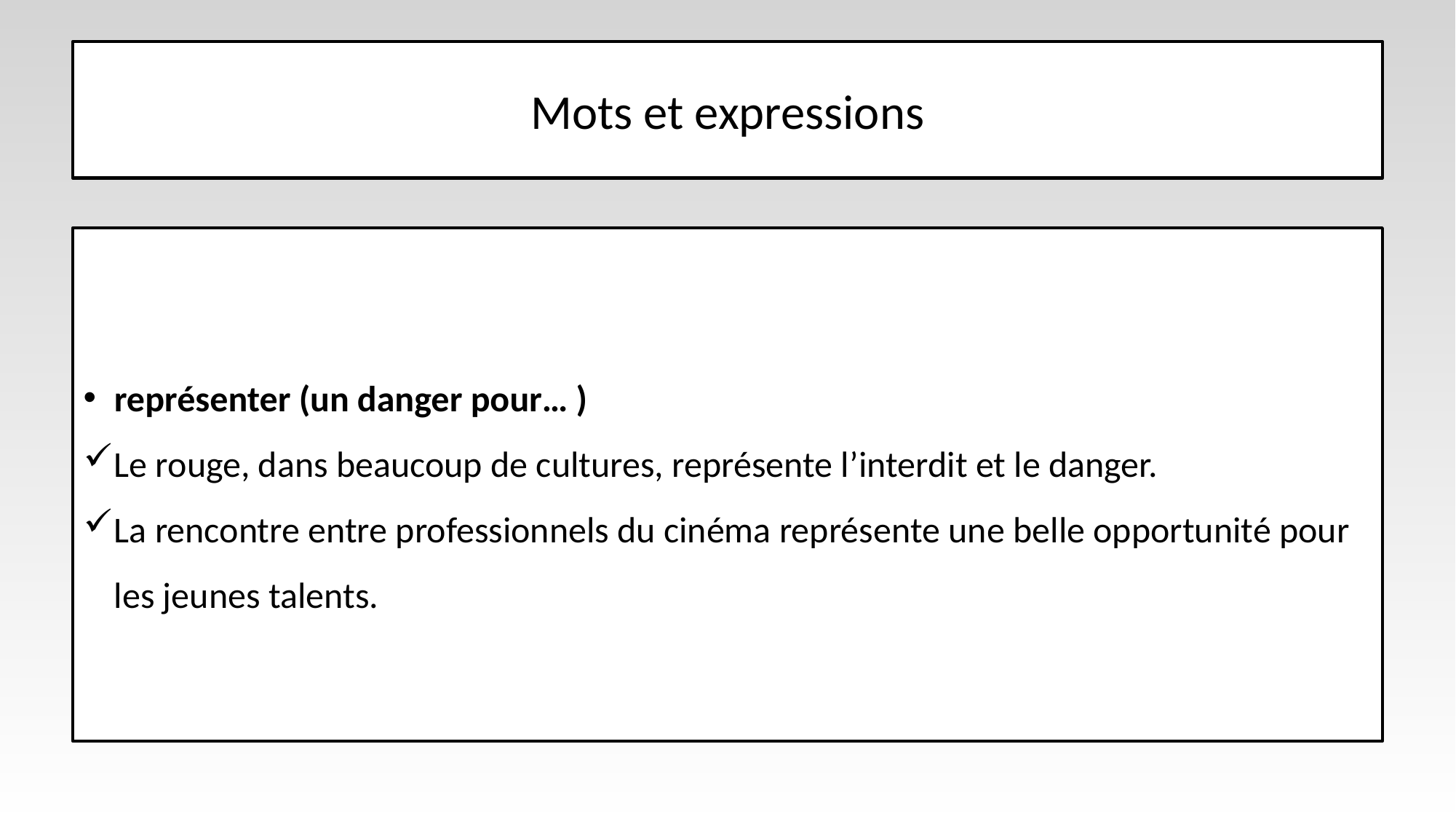

# Mots et expressions
représenter (un danger pour… )
Le rouge, dans beaucoup de cultures, représente l’interdit et le danger.
La rencontre entre professionnels du cinéma représente une belle opportunité pour les jeunes talents.